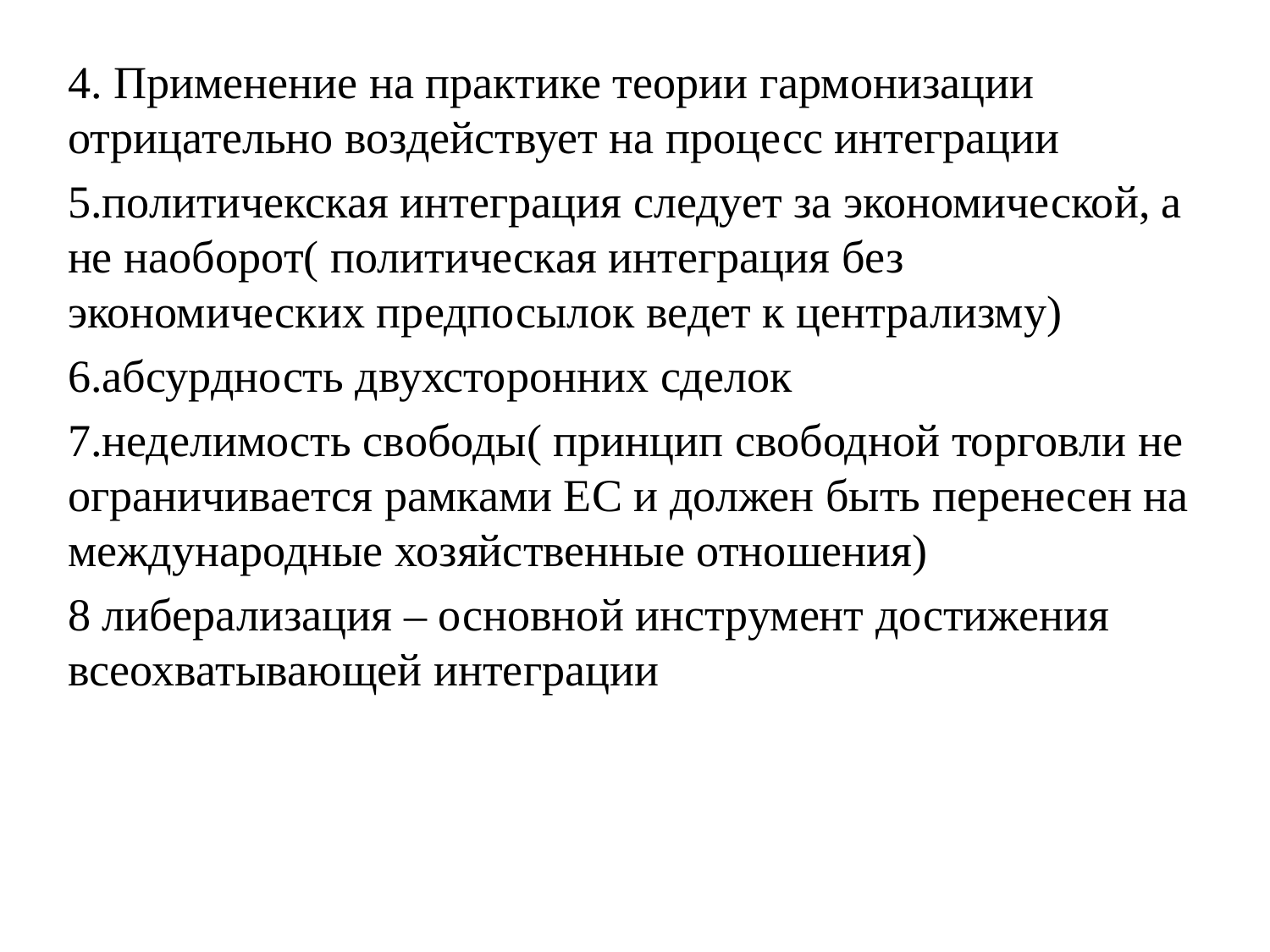

4. Применение на практике теории гармонизации отрицательно воздействует на процесс интеграции
5.политичекская интеграция следует за экономической, а не наоборот( политическая интеграция без экономических предпосылок ведет к централизму)
6.абсурдность двухсторонних сделок
7.неделимость свободы( принцип свободной торговли не ограничивается рамками ЕС и должен быть перенесен на международные хозяйственные отношения)
8 либерализация – основной инструмент достижения всеохватывающей интеграции